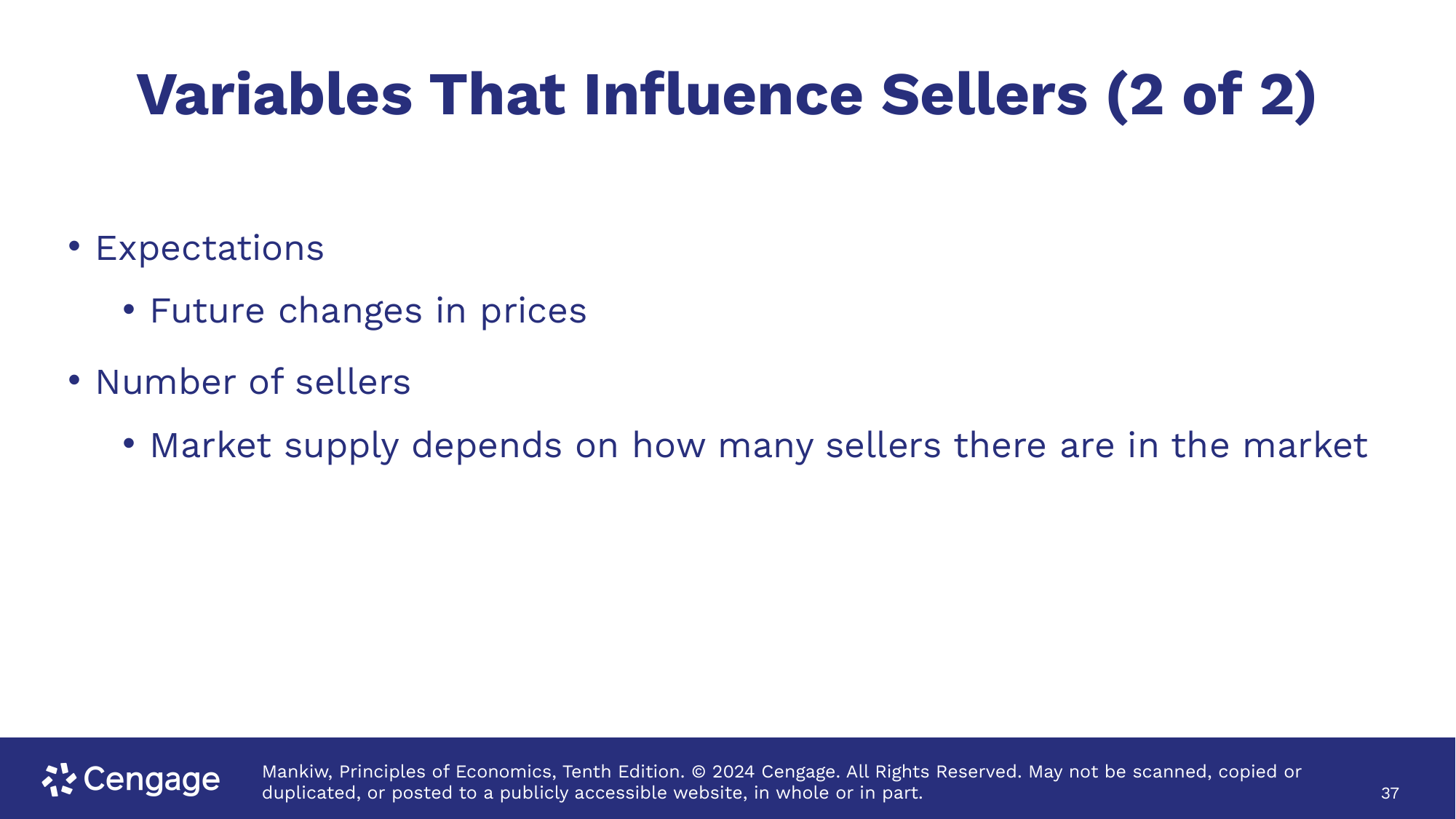

# Variables That Influence Sellers (2 of 2)
Expectations
Future changes in prices
Number of sellers
Market supply depends on how many sellers there are in the market